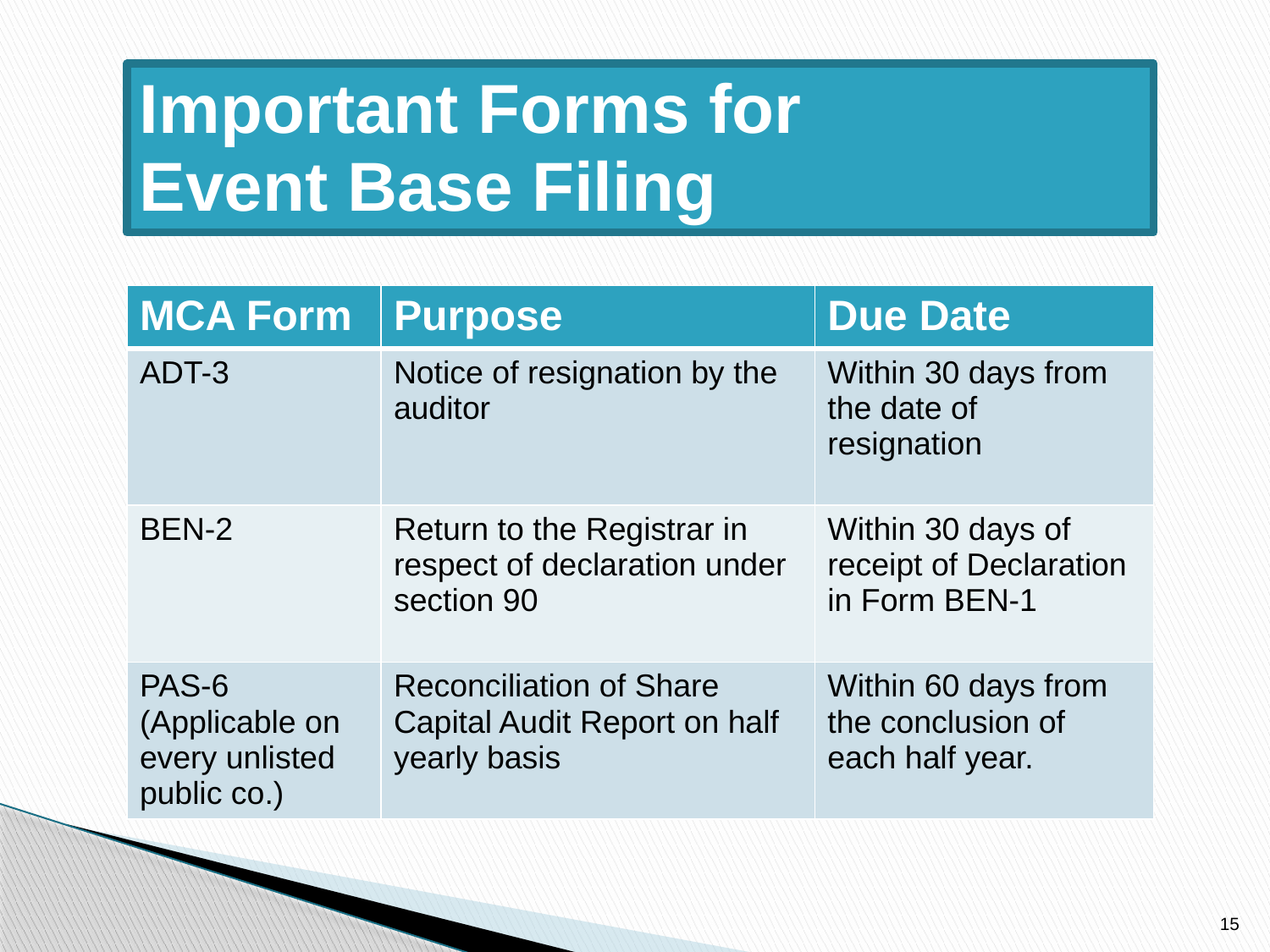

# Important Forms for Event Base Filing
| MCA Form | Purpose | Due Date |
| --- | --- | --- |
| ADT-3 | Notice of resignation by the auditor | Within 30 days from the date of resignation |
| BEN-2 | Return to the Registrar in respect of declaration under section 90 | Within 30 days of receipt of Declaration in Form BEN-1 |
| PAS-6 (Applicable on every unlisted public co.) | Reconciliation of Share Capital Audit Report on half yearly basis | Within 60 days from the conclusion of each half year. |
15